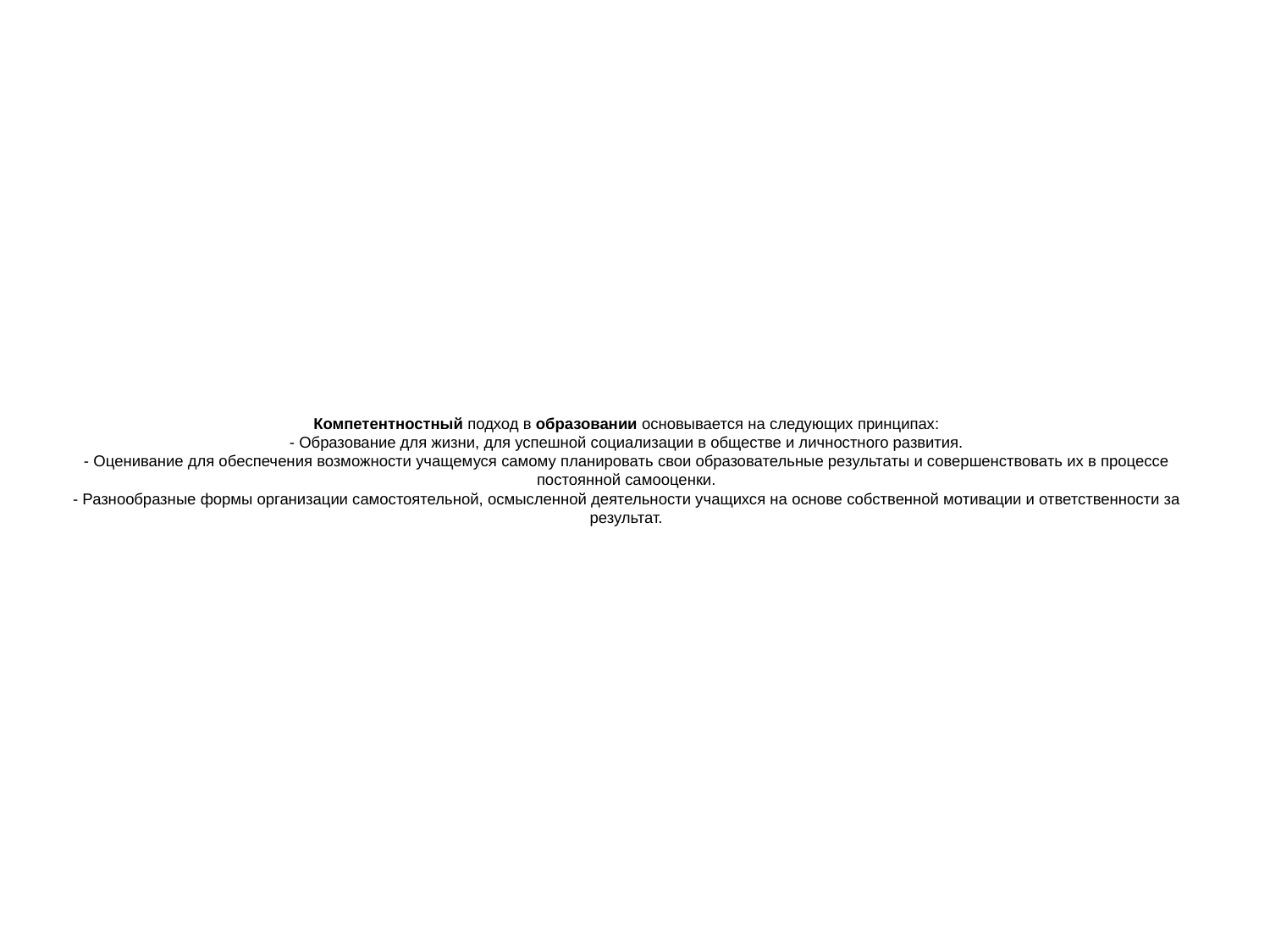

# Компетентностный подход в образовании основывается на следующих принципах: - Образование для жизни, для успешной социализации в обществе и личностного развития. - Оценивание для обеспечения возможности учащемуся самому планировать свои образовательные результаты и совершенствовать их в процессе постоянной самооценки. - Разнообразные формы организации самостоятельной, осмысленной деятельности учащихся на основе собственной мотивации и ответственности за результат.